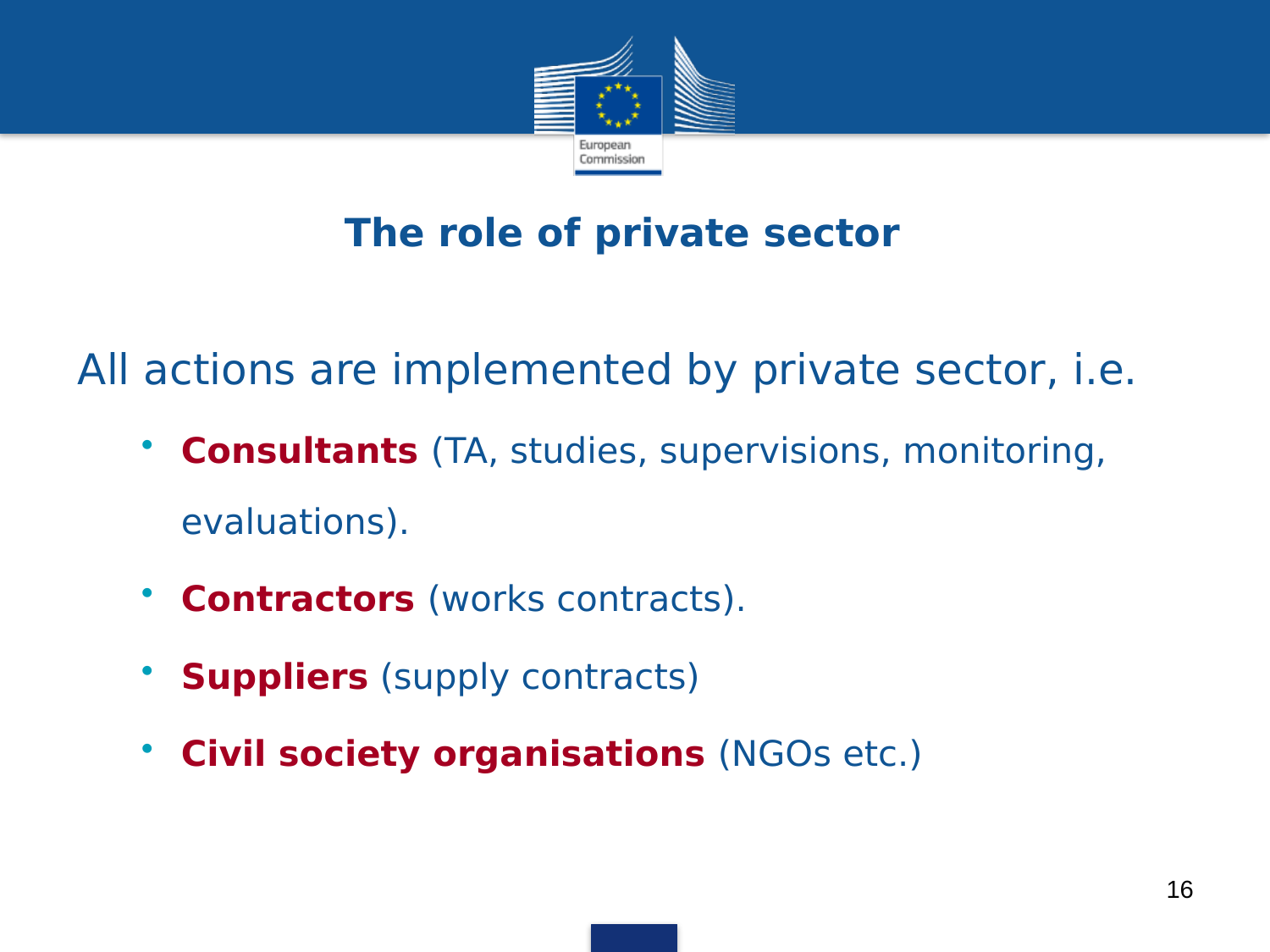

# The role of private sector
All actions are implemented by private sector, i.e.
Consultants (TA, studies, supervisions, monitoring, evaluations).
Contractors (works contracts).
Suppliers (supply contracts)
Civil society organisations (NGOs etc.)

16